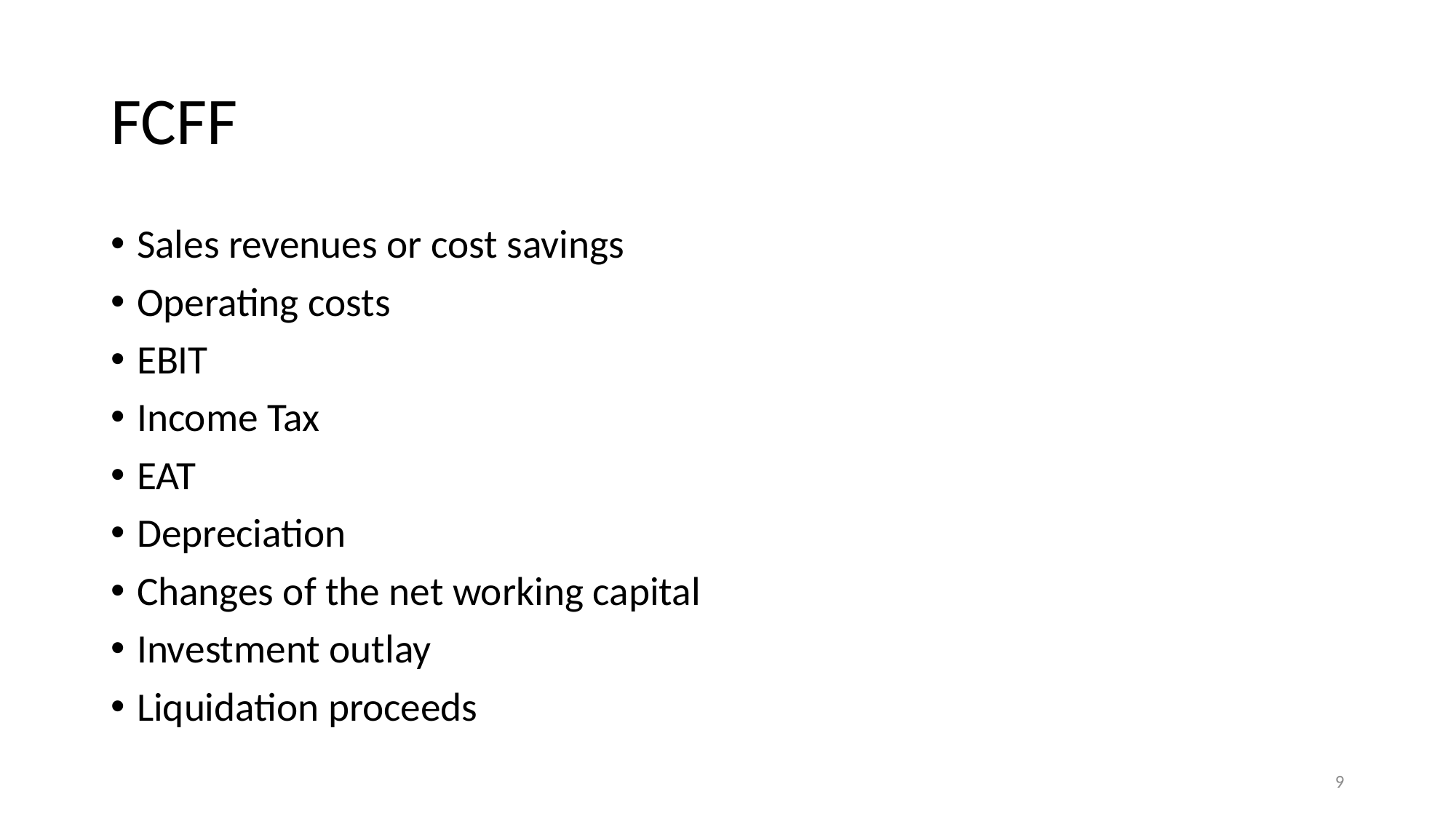

# FCFF
Sales revenues or cost savings
Operating costs
EBIT
Income Tax
EAT
Depreciation
Changes of the net working capital
Investment outlay
Liquidation proceeds
9